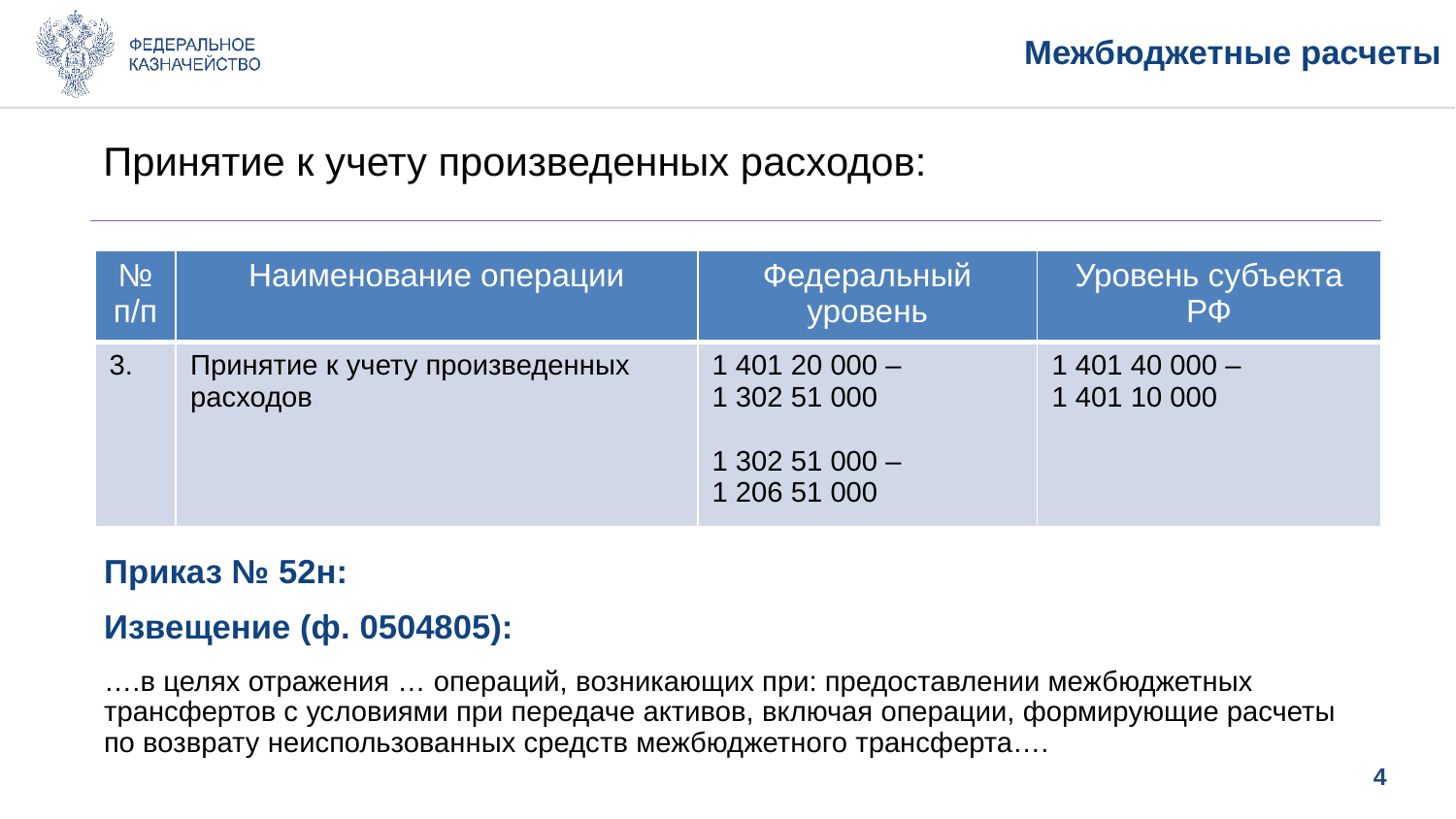

Межбюджетные расчеты

Принятие к учету произведенных расходов:
| № п/п | Наименование операции | Федеральный уровень | Уровень субъекта РФ |
| --- | --- | --- | --- |
| 3. | Принятие к учету произведенных расходов | 1 401 20 000 – 1 302 51 000 1 302 51 000 – 1 206 51 000 | 1 401 40 000 – 1 401 10 000 |
Приказ № 52н:
Извещение (ф. 0504805):
….в целях отражения … операций, возникающих при: предоставлении межбюджетных трансфертов с условиями при передаче активов, включая операции, формирующие расчеты по возврату неиспользованных средств межбюджетного трансферта….
4